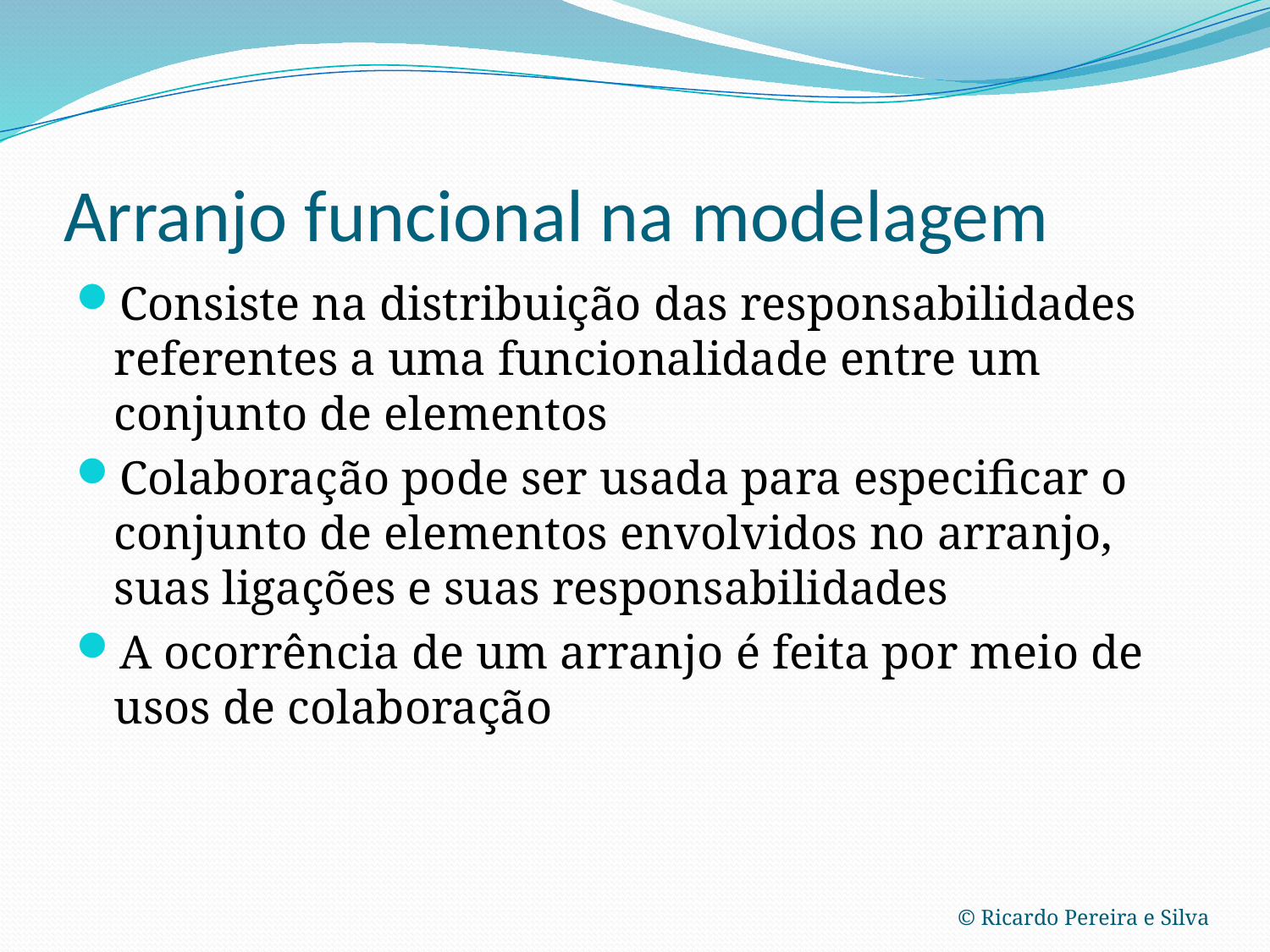

# Arranjo funcional na modelagem
Consiste na distribuição das responsabilidades referentes a uma funcionalidade entre um conjunto de elementos
Colaboração pode ser usada para especificar o conjunto de elementos envolvidos no arranjo, suas ligações e suas responsabilidades
A ocorrência de um arranjo é feita por meio de usos de colaboração
© Ricardo Pereira e Silva